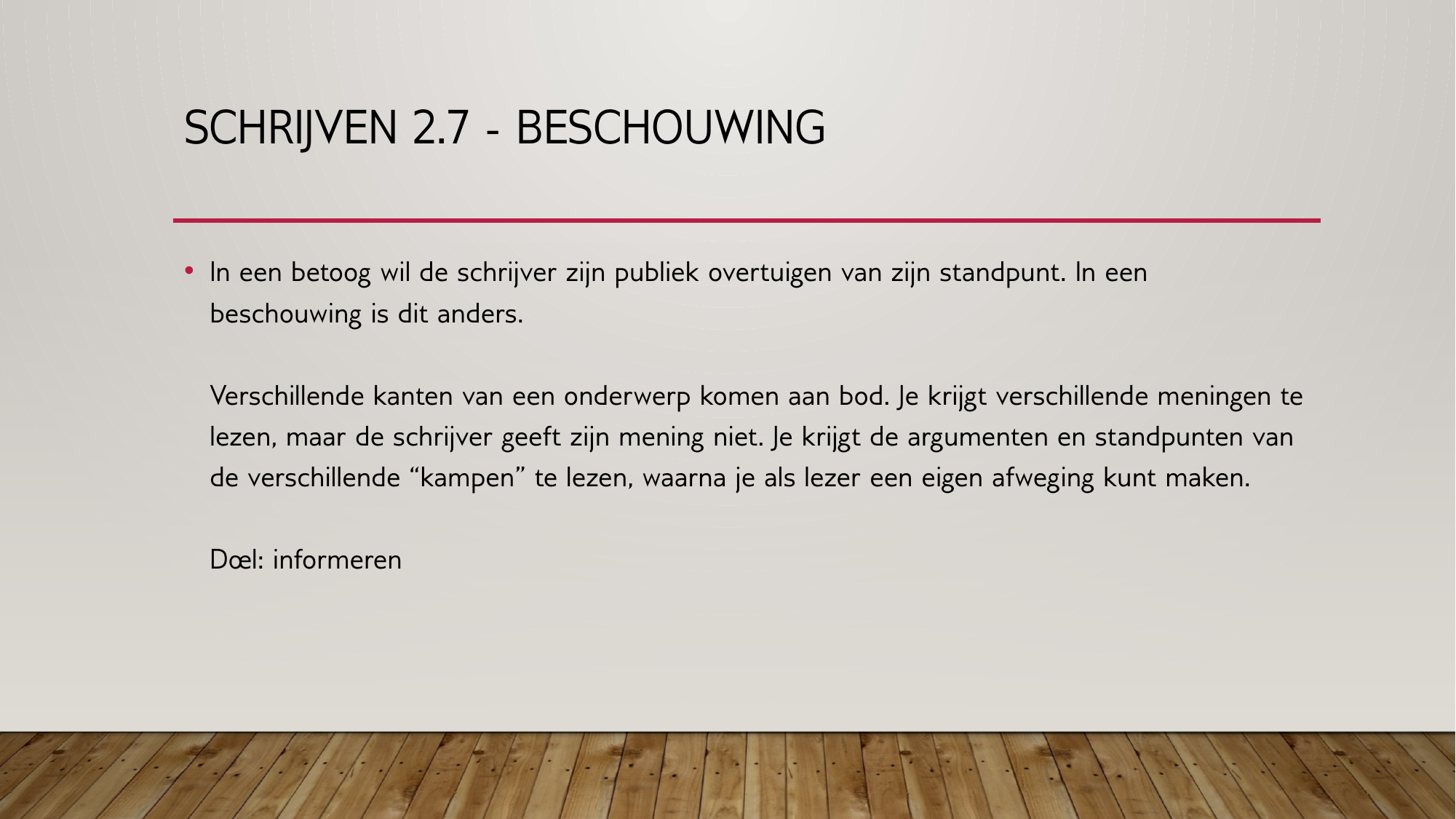

# Schrijven 2.7 - beschouwing
In een betoog wil de schrijver zijn publiek overtuigen van zijn standpunt. In een beschouwing is dit anders.
Verschillende kanten van een onderwerp komen aan bod. Je krijgt verschillende meningen te lezen, maar de schrijver geeft zijn mening niet. Je krijgt de argumenten en standpunten van de verschillende “kampen” te lezen, waarna je als lezer een eigen afweging kunt maken.
Doel: informeren